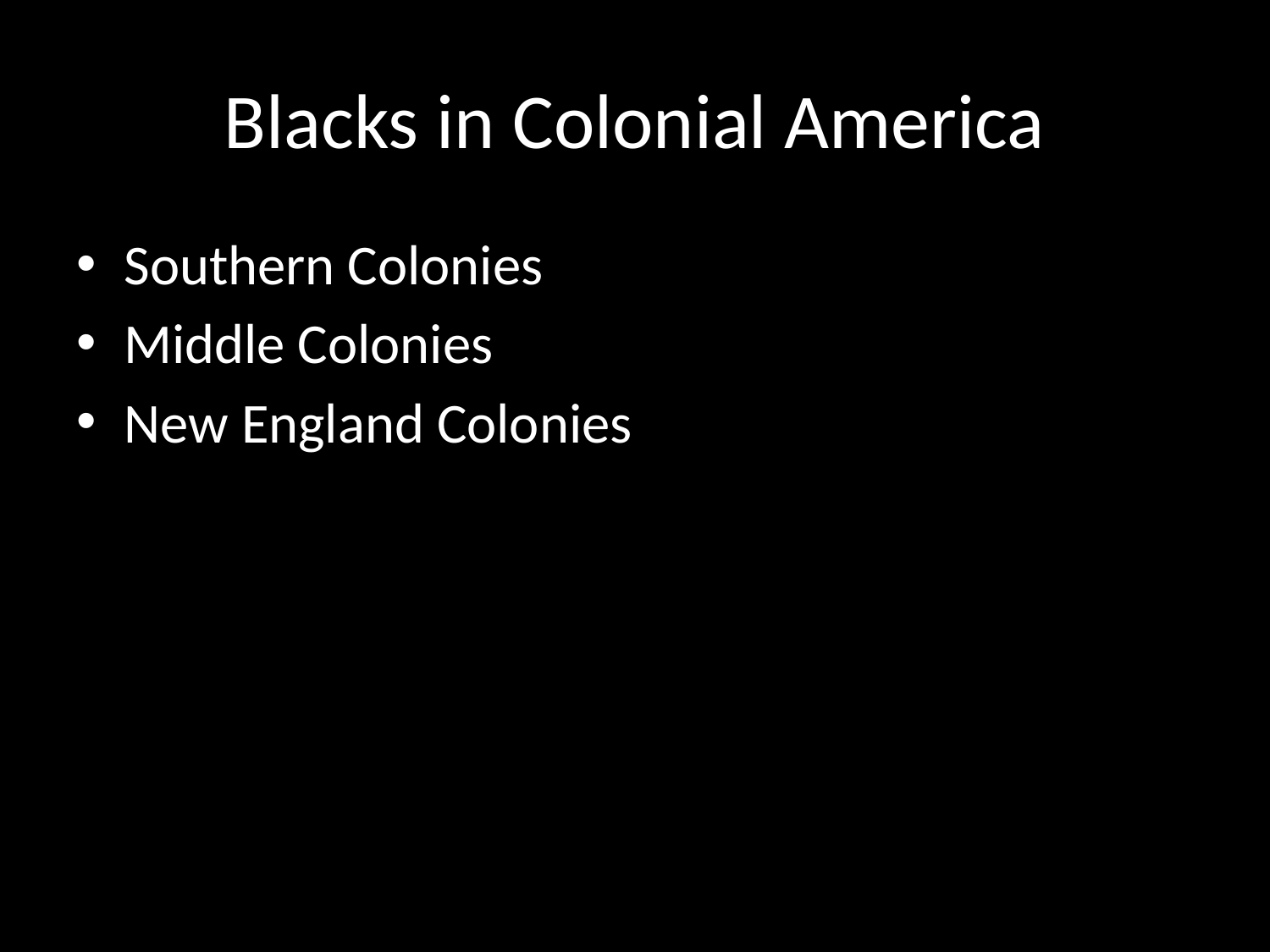

# Blacks in Colonial America
Southern Colonies
Middle Colonies
New England Colonies